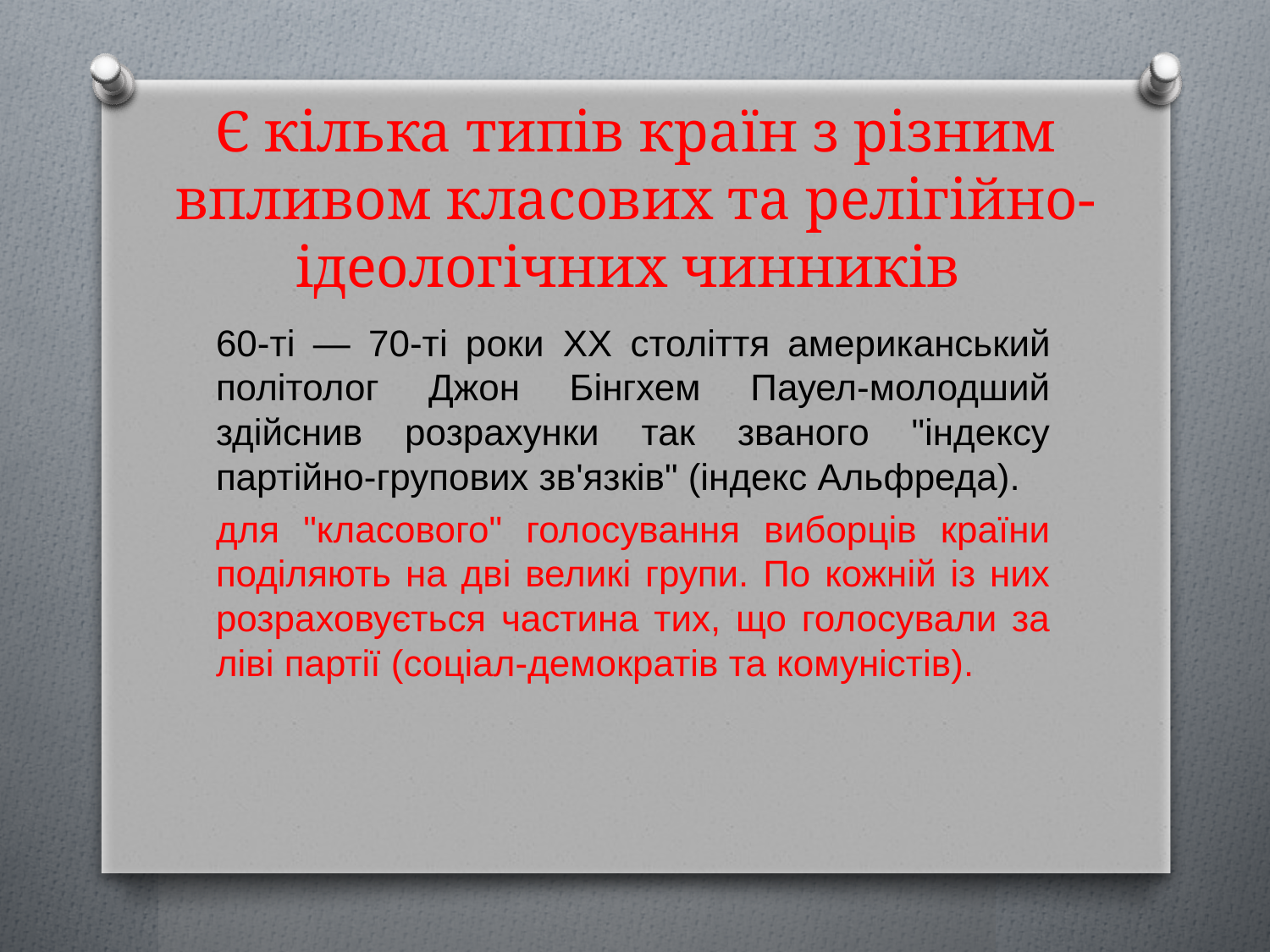

# Є кілька типів країн з різним впливом класових та релігійно-ідеологічних чинників

60-ті — 70-ті роки XX століття американський політолог Джон Бінгхем Пауел-молодший здійснив розрахунки так званого "індексу партійно-групових зв'язків" (індекс Альфреда).
для "класового" голосування виборців країни поділяють на дві великі групи. По кожній із них розраховується частина тих, що голосували за ліві партії (соціал-демократів та комуністів).